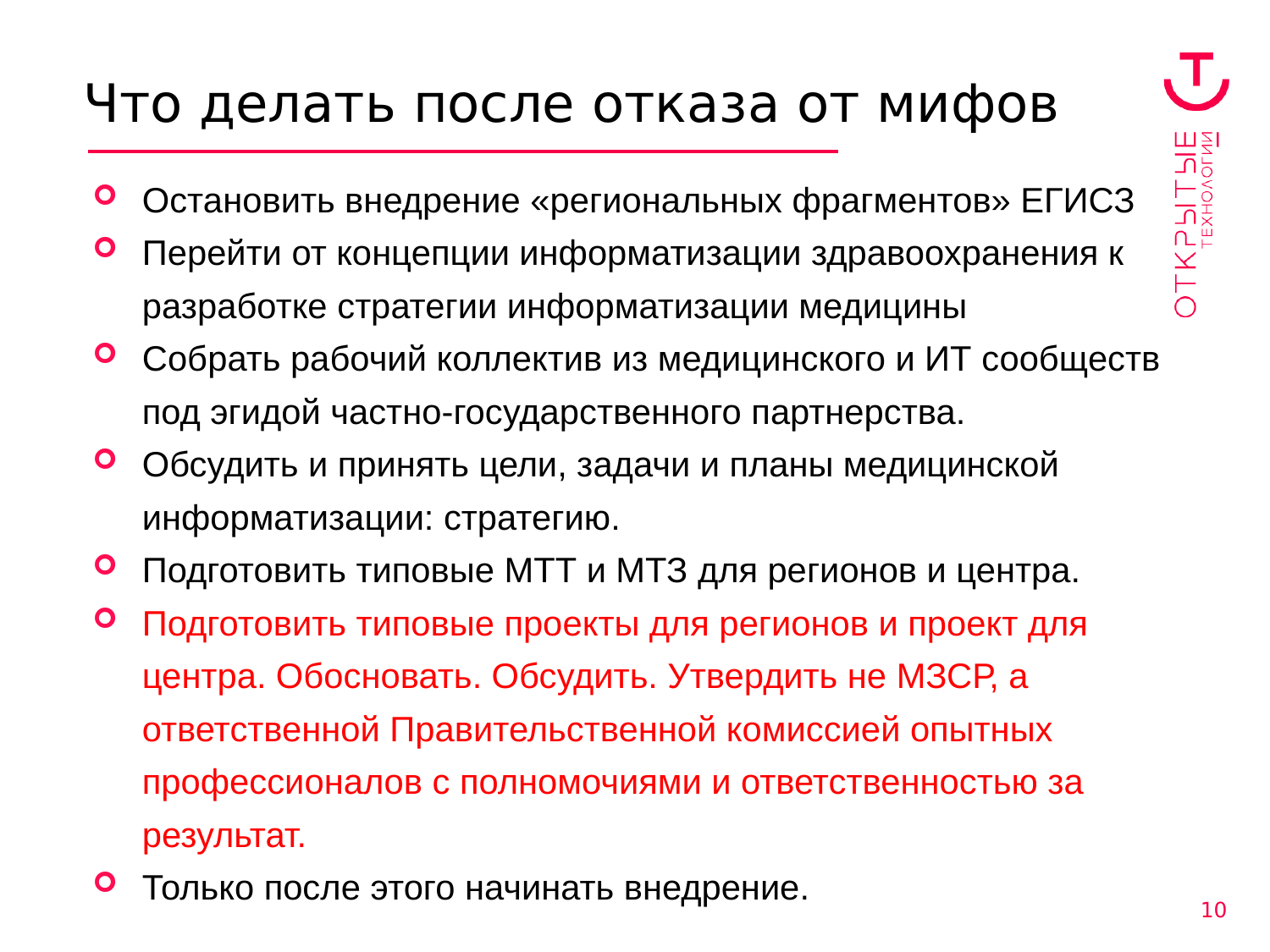

Что делать после отказа от мифов
Остановить внедрение «региональных фрагментов» ЕГИСЗ
Перейти от концепции информатизации здравоохранения к разработке стратегии информатизации медицины
Собрать рабочий коллектив из медицинского и ИТ сообществ под эгидой частно-государственного партнерства.
Обсудить и принять цели, задачи и планы медицинской информатизации: стратегию.
Подготовить типовые МТТ и МТЗ для регионов и центра.
Подготовить типовые проекты для регионов и проект для центра. Обосновать. Обсудить. Утвердить не МЗСР, а ответственной Правительственной комиссией опытных профессионалов с полномочиями и ответственностью за результат.
Только после этого начинать внедрение.